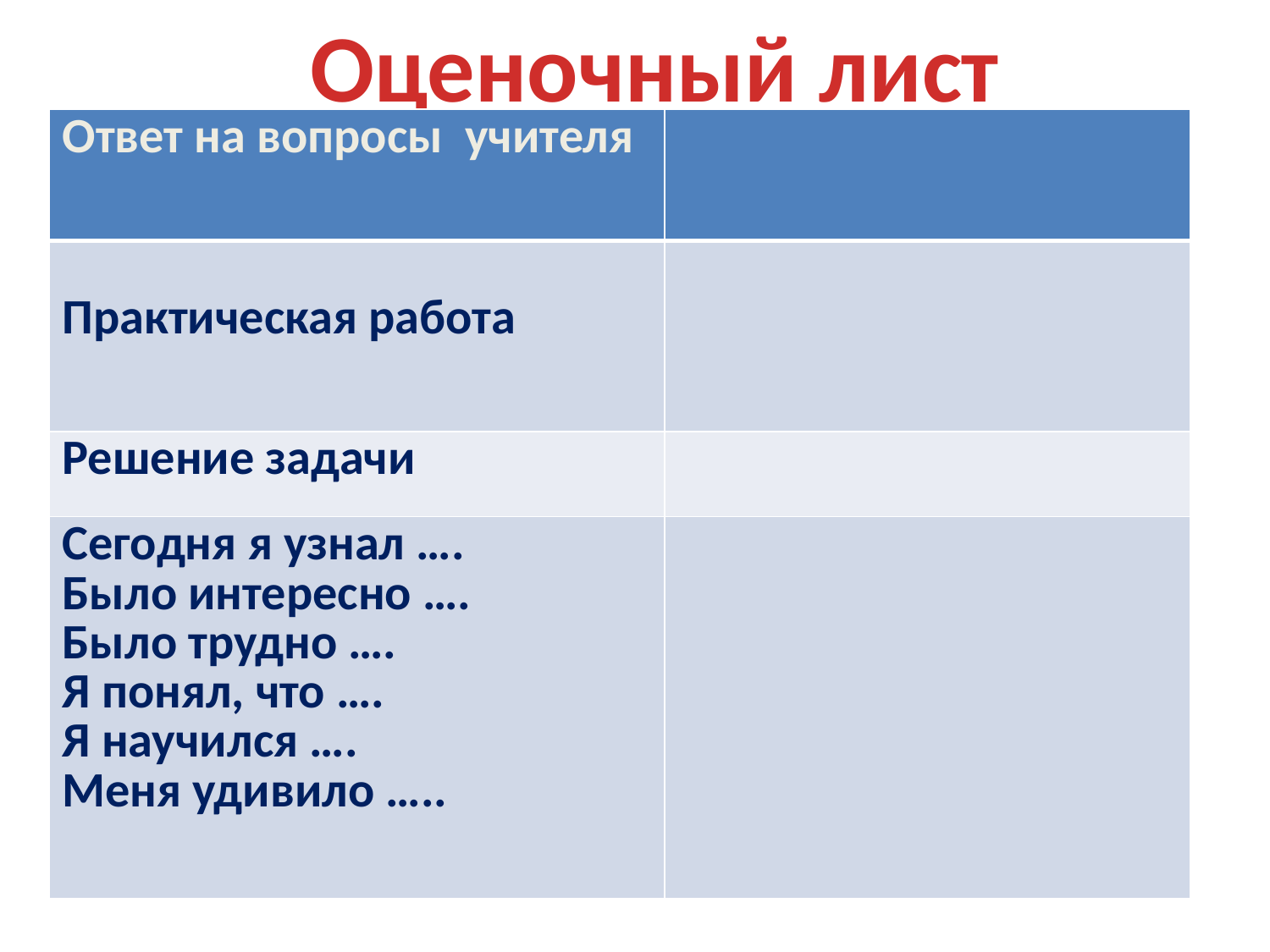

Оценочный лист
| Ответ на вопросы учителя |  |
| --- | --- |
| Практическая работа |  |
| Решение задачи |  |
| Сегодня я узнал …. Было интересно …. Было трудно …. Я понял, что …. Я научился …. Меня удивило ….. |  |